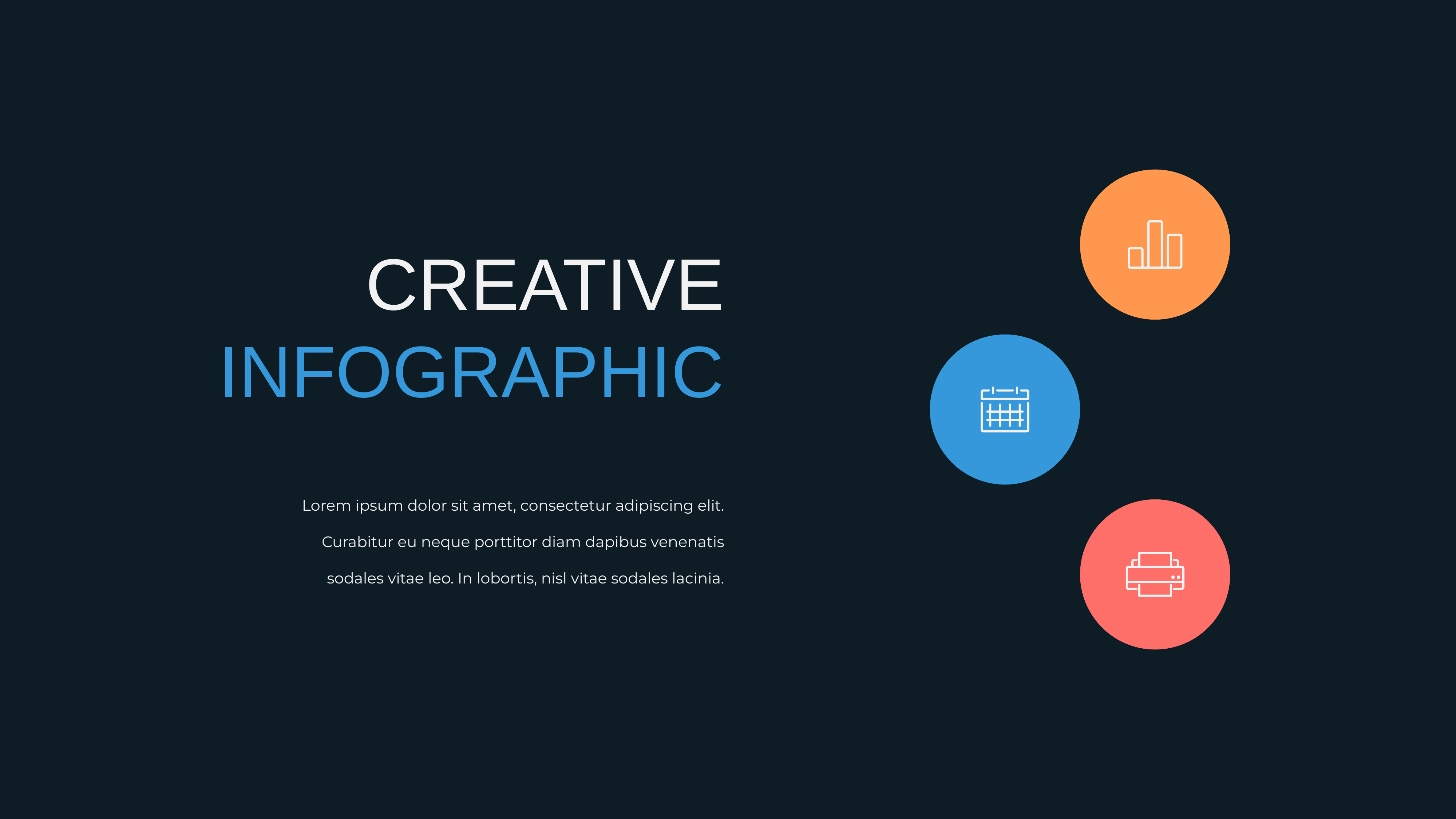

CREATIVE
INFOGRAPHIC

Lorem ipsum dolor sit amet, consectetur adipiscing elit. Curabitur eu neque porttitor diam dapibus venenatis sodales vitae leo. In lobortis, nisl vitae sodales lacinia.